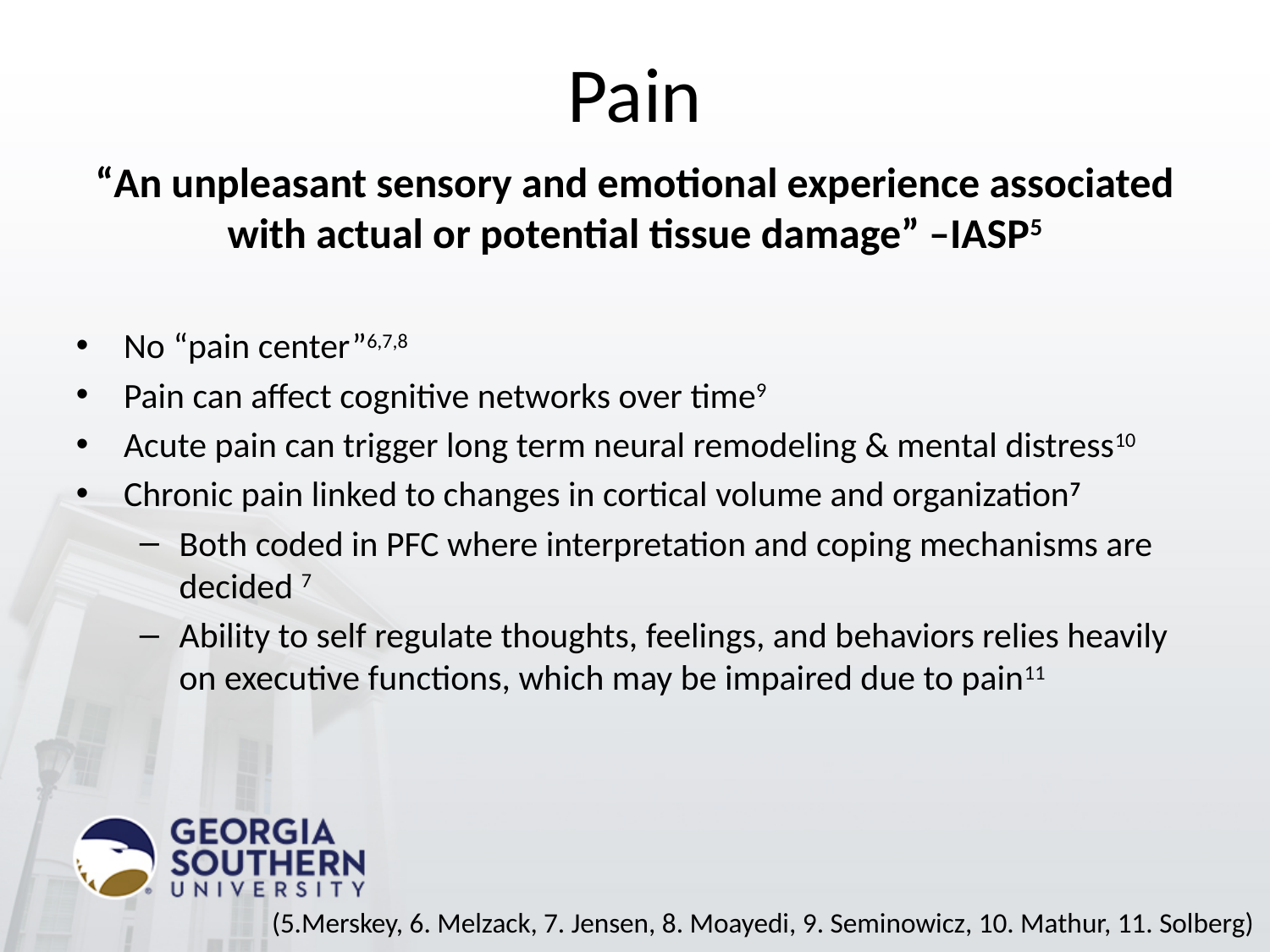

# Pain
“An unpleasant sensory and emotional experience associated with actual or potential tissue damage” –IASP5

No “pain center”6,7,8
Pain can affect cognitive networks over time9
Acute pain can trigger long term neural remodeling & mental distress10
Chronic pain linked to changes in cortical volume and organization7
Both coded in PFC where interpretation and coping mechanisms are decided 7
Ability to self regulate thoughts, feelings, and behaviors relies heavily on executive functions, which may be impaired due to pain11

(5.Merskey, 6. Melzack, 7. Jensen, 8. Moayedi, 9. Seminowicz, 10. Mathur, 11. Solberg)